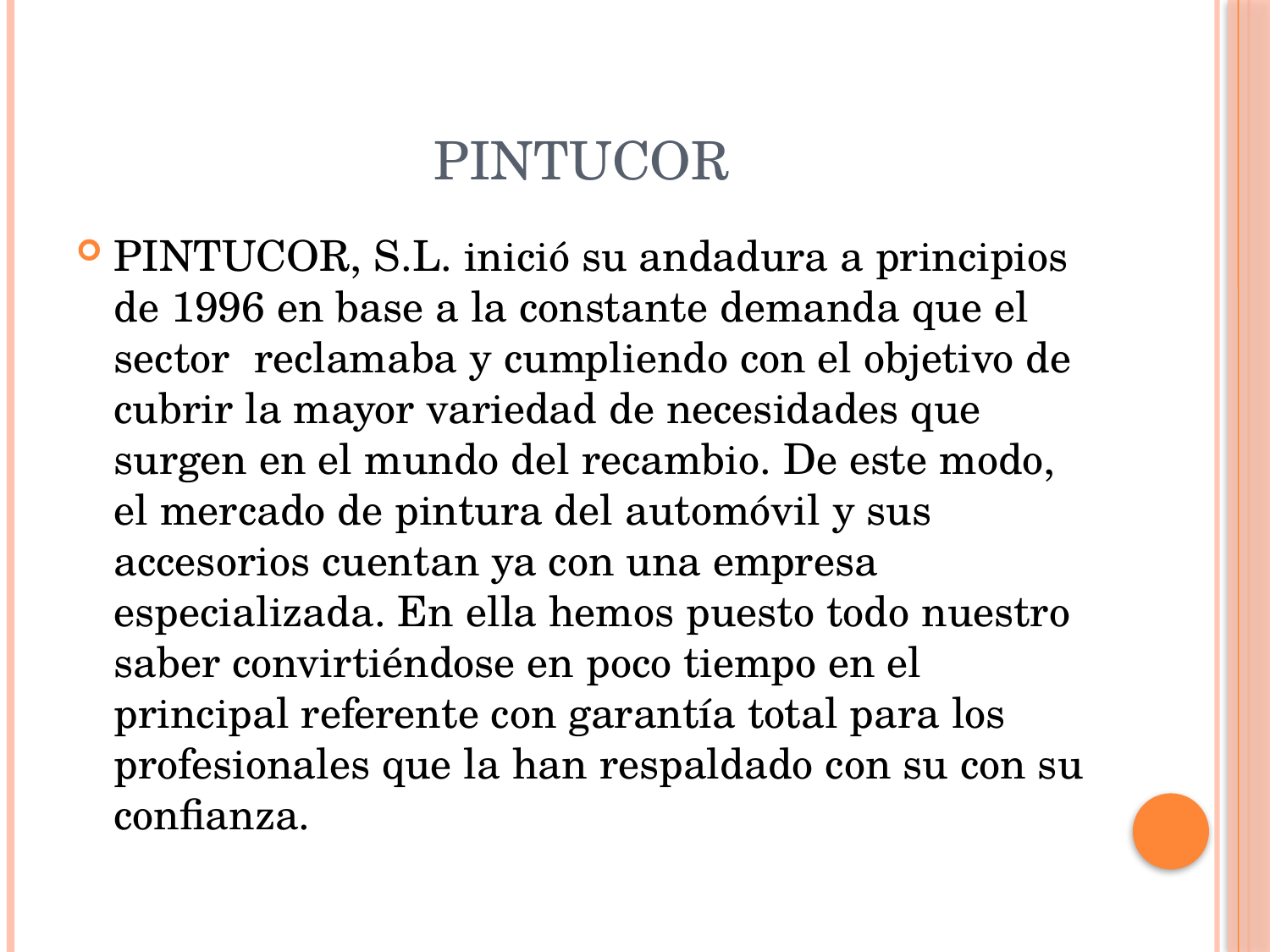

# Pintucor
PINTUCOR, S.L. inició su andadura a principios de 1996 en base a la constante demanda que el sector  reclamaba y cumpliendo con el objetivo de cubrir la mayor variedad de necesidades que surgen en el mundo del recambio. De este modo, el mercado de pintura del automóvil y sus accesorios cuentan ya con una empresa especializada. En ella hemos puesto todo nuestro saber convirtiéndose en poco tiempo en el principal referente con garantía total para los profesionales que la han respaldado con su con su confianza.